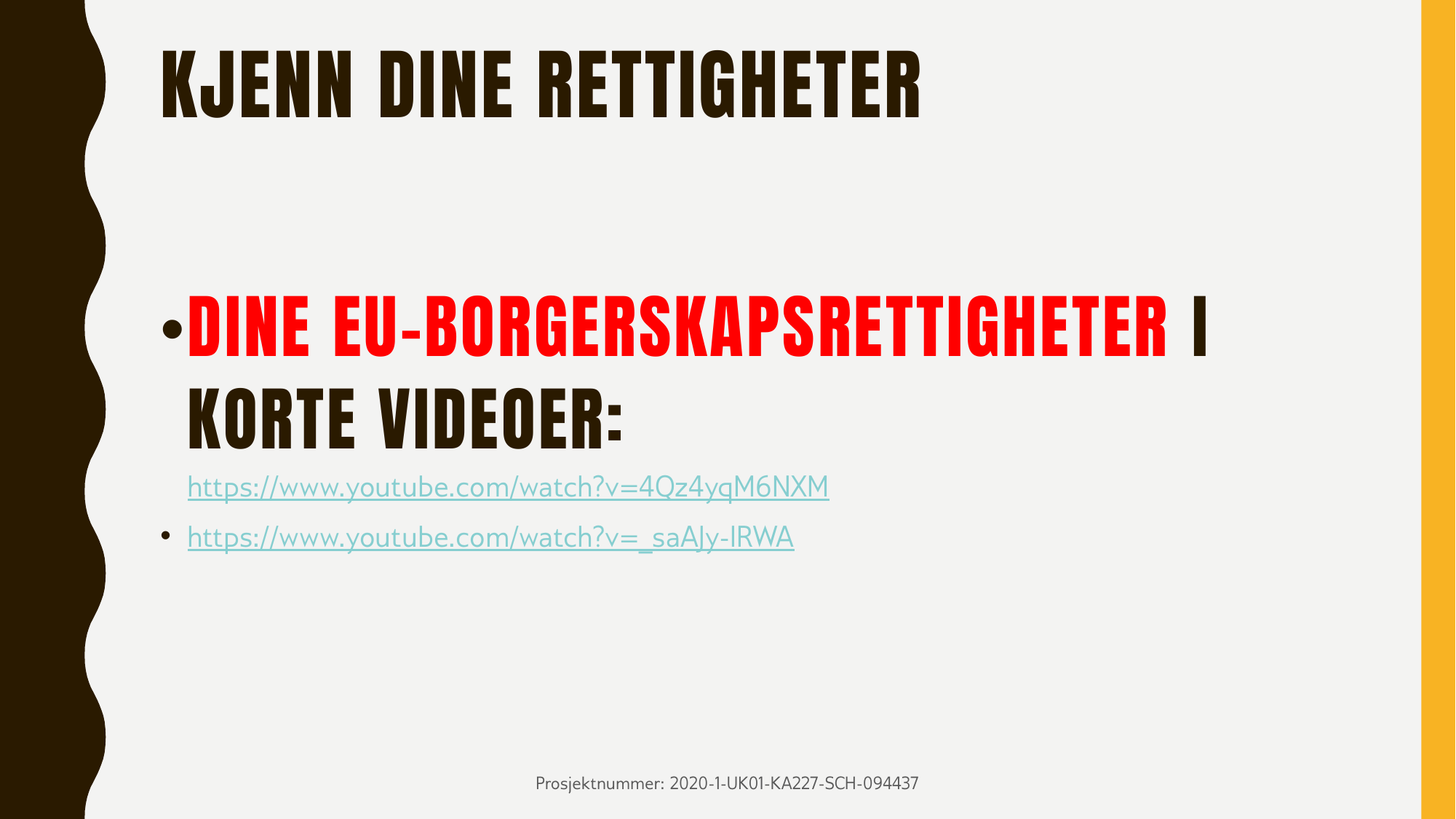

# KJENN DINE RETTIGHETER
Dine EU-borgerskapsrettigheter i korte videoer:
https://www.youtube.com/watch?v=4Qz4yqM6NXM
https://www.youtube.com/watch?v=_saAJy-IRWA

Prosjektnummer: 2020-1-UK01-KA227-SCH-094437